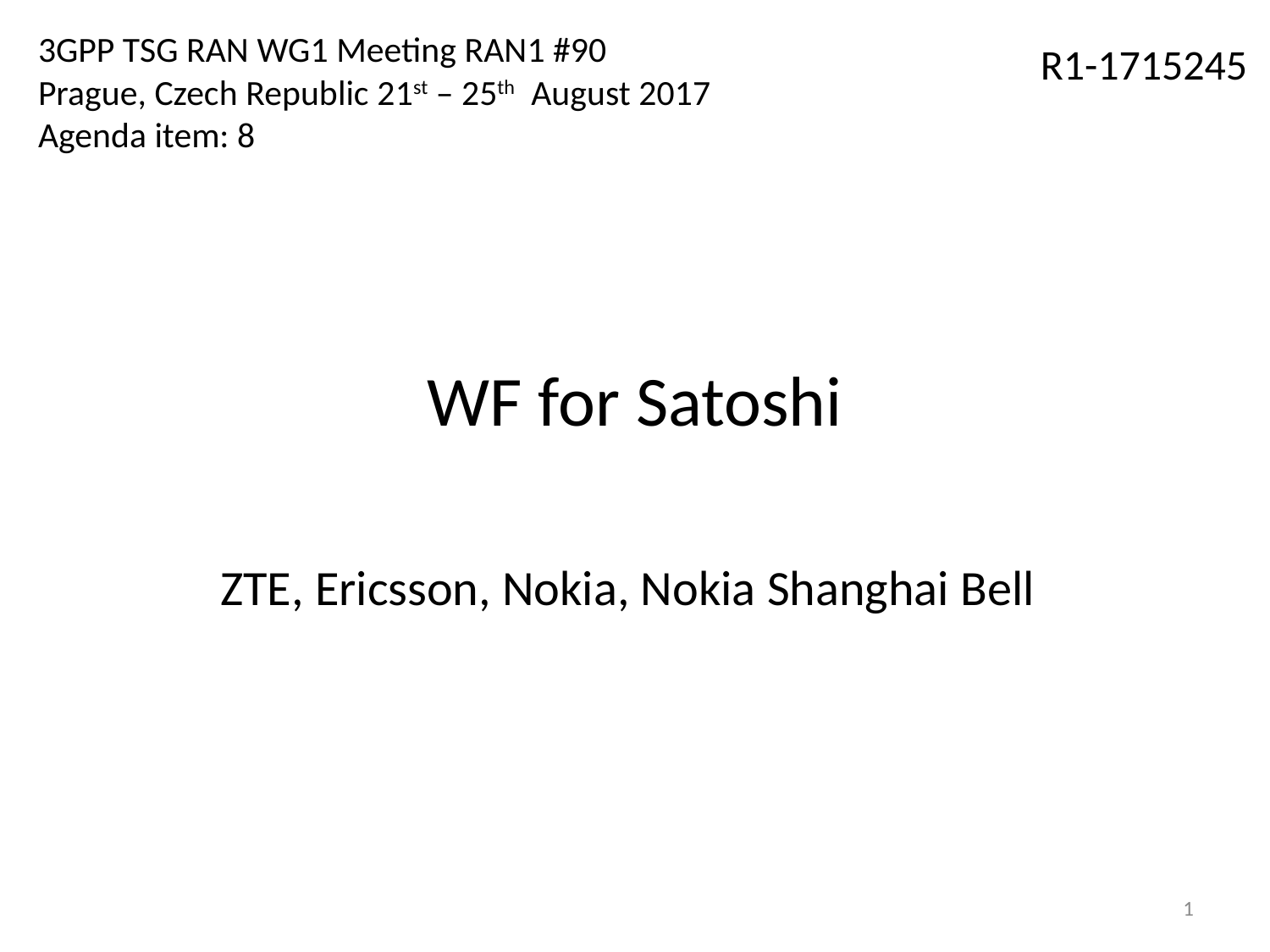

3GPP TSG RAN WG1 Meeting RAN1 #90
Prague, Czech Republic 21st – 25th  August 2017
Agenda item: 8
R1-1715245
# WF for Satoshi
ZTE, Ericsson, Nokia, Nokia Shanghai Bell
1